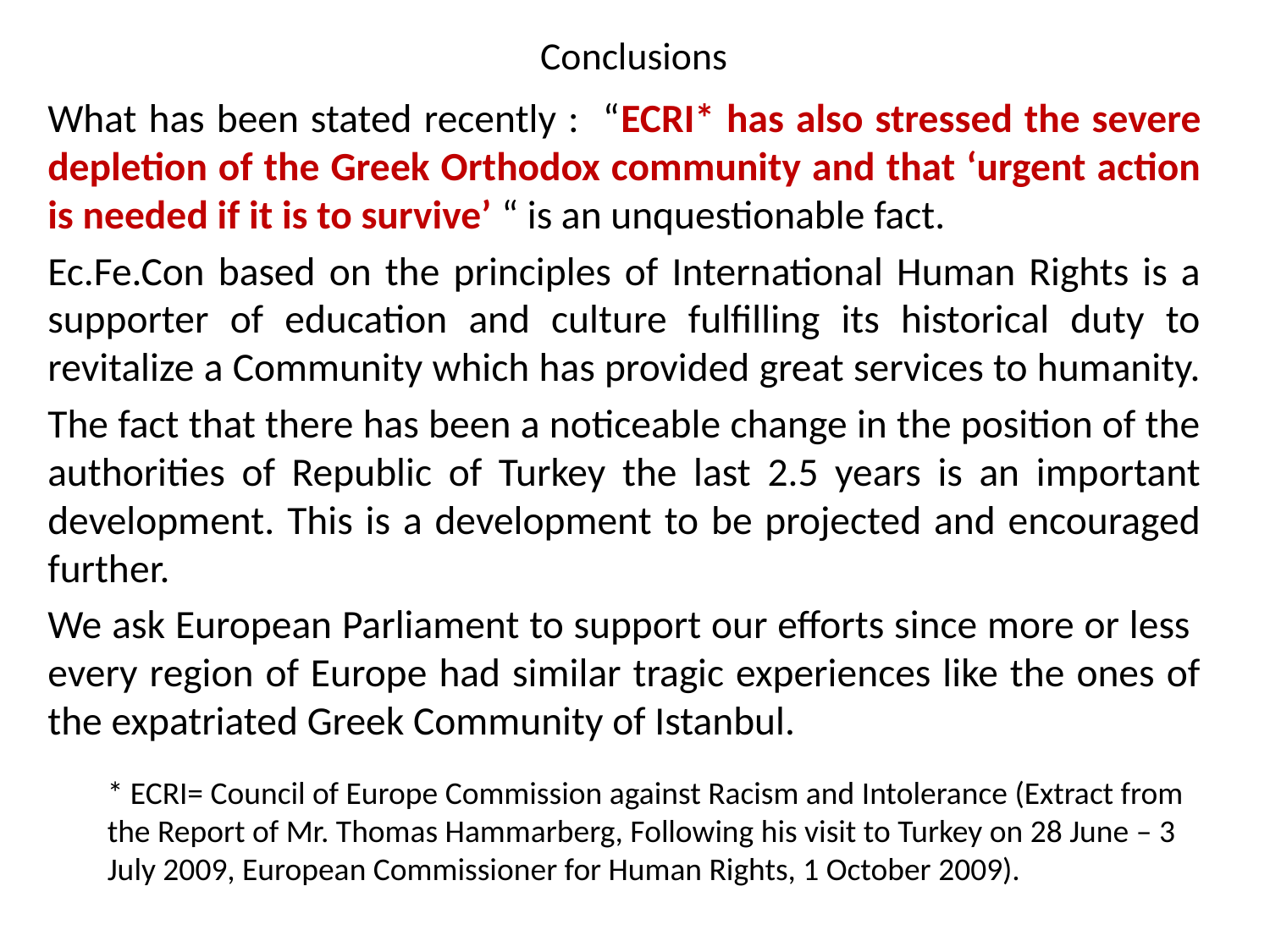

# Conclusions
What has been stated recently :  “ECRI* has also stressed the severe depletion of the Greek Orthodox community and that ‘urgent action is needed if it is to survive’ “ is an unquestionable fact.
Ec.Fe.Con based on the principles of International Human Rights is a supporter of education and culture fulfilling its historical duty to revitalize a Community which has provided great services to humanity.
The fact that there has been a noticeable change in the position of the authorities of Republic of Turkey the last 2.5 years is an important development. This is a development to be projected and encouraged further.
We ask European Parliament to support our efforts since more or less  every region of Europe had similar tragic experiences like the ones of the expatriated Greek Community of Istanbul.

* ECRI= Council of Europe Commission against Racism and Intolerance (Extract from the Report of Mr. Thomas Hammarberg, Following his visit to Turkey on 28 June – 3 July 2009, European Commissioner for Human Rights, 1 October 2009).